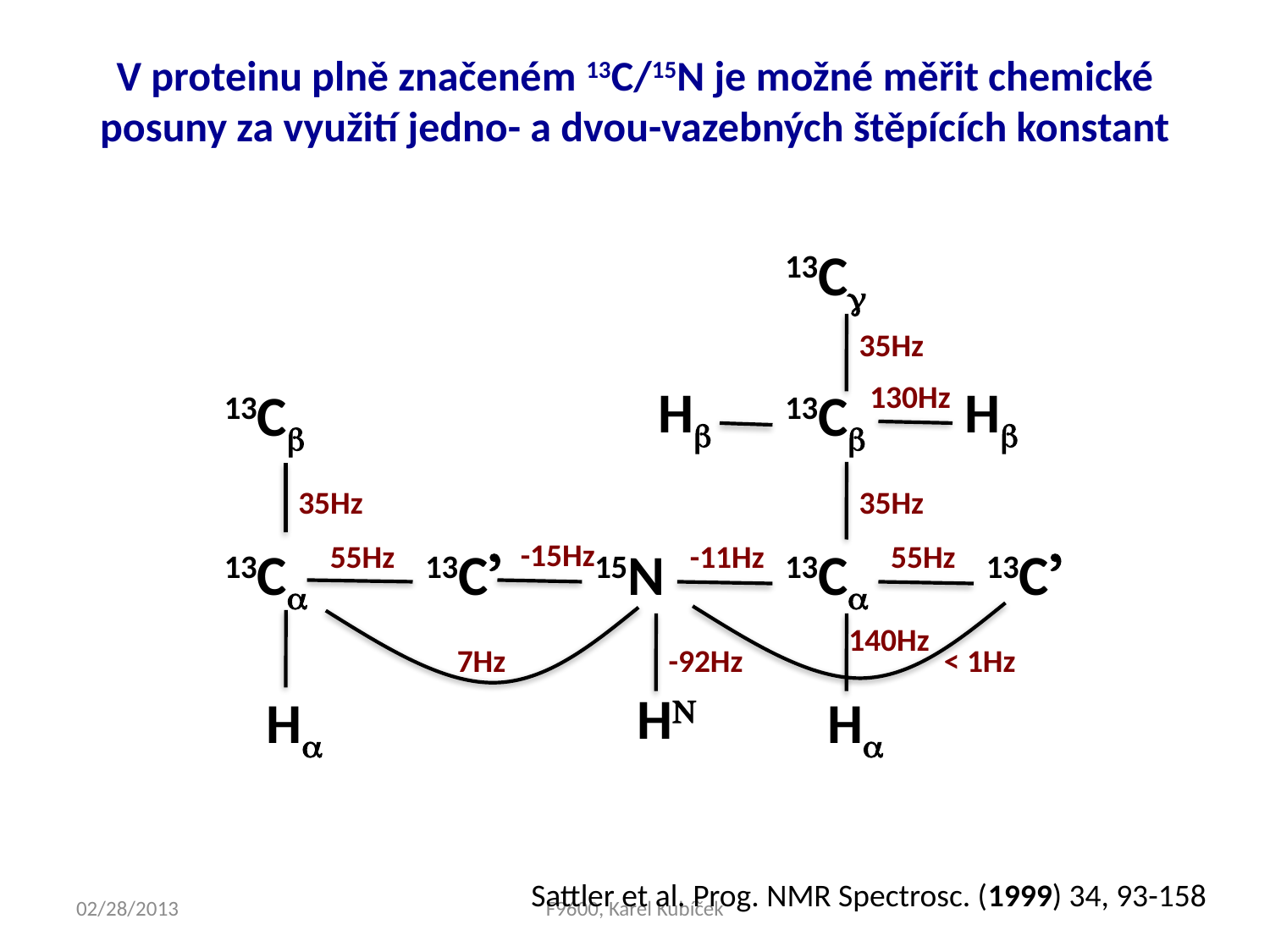

V proteinu plně značeném 13C/15N je možné měřit chemické posuny za využití jedno- a dvou-vazebných štěpících konstant
13Cγ
35Hz
Hβ
130Hz
Hβ
13Cβ
13Cβ
35Hz
35Hz
-15Hz
55Hz
-11Hz
55Hz
13Cα
13C’
15N
13Cα
13C’

140Hz
7Hz
-92Hz
< 1Hz
HΝ
Hα
Hα
Sattler et al. Prog. NMR Spectrosc. (1999) 34, 93-158
02/28/2013
F9600, Karel Kubíček